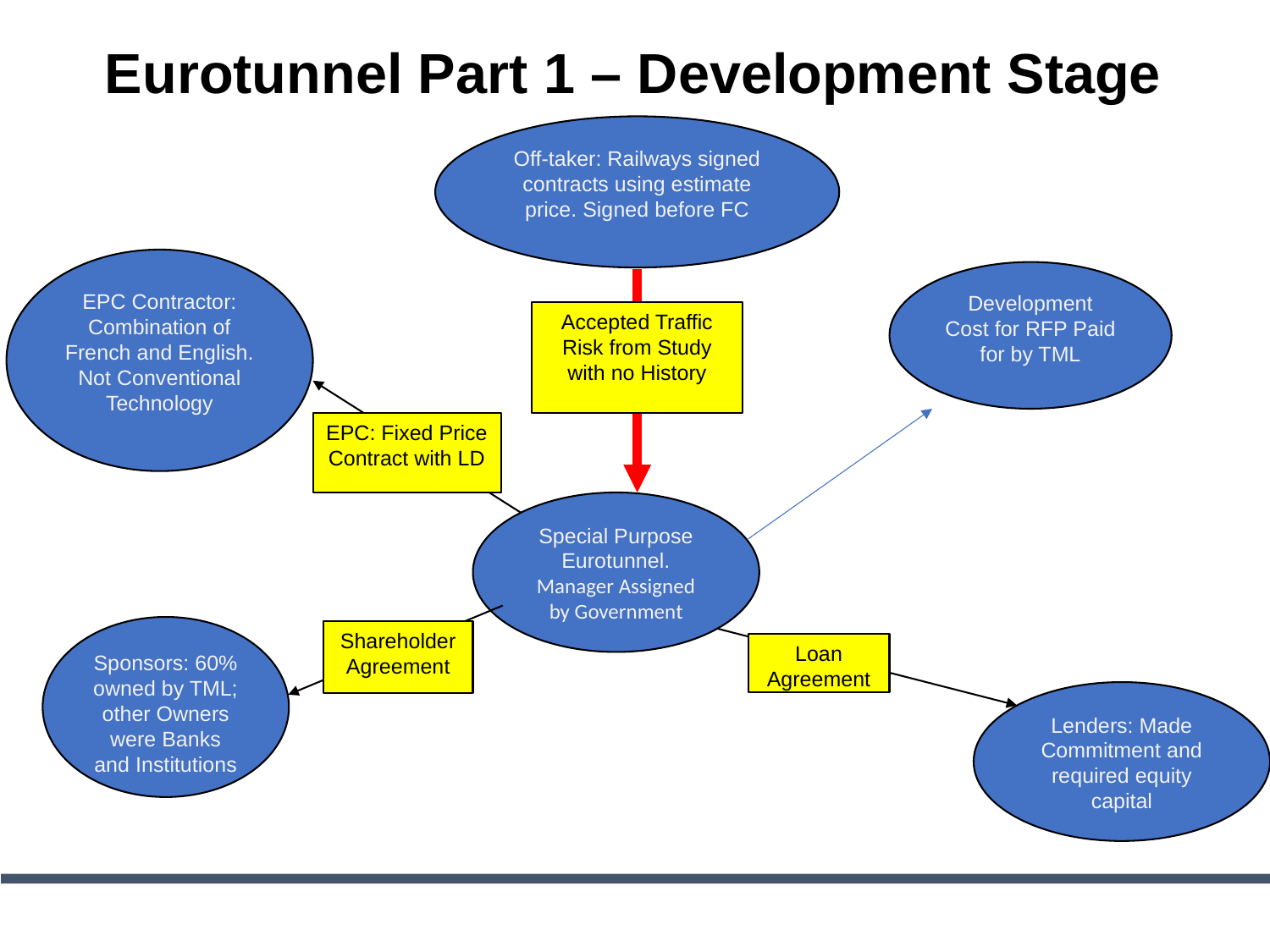

# Eurotunnel Part 1 – Development Stage
Off-taker: Railways signed contracts using estimate price. Signed before FC
EPC Contractor: Combination of French and English. Not Conventional Technology
Development Cost for RFP Paid for by TML
Accepted Traffic Risk from Study with no History
EPC: Fixed Price Contract with LD
Special Purpose Eurotunnel. Manager Assigned by Government
Sponsors: 60% owned by TML; other Owners were Banks and Institutions
Shareholder Agreement
Loan Agreement
Lenders: Made Commitment and required equity capital